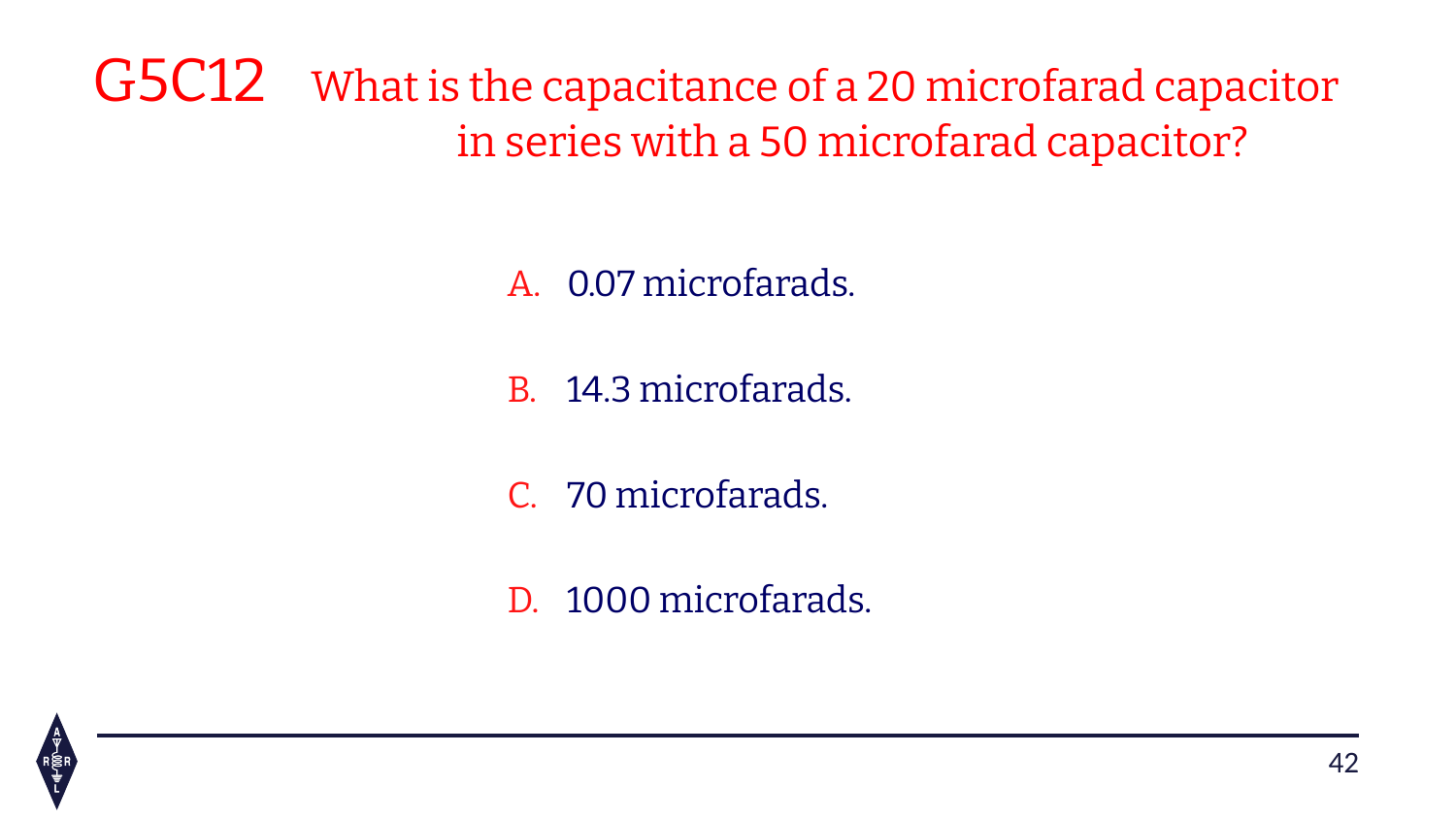

G5C12 	What is the capacitance of a 20 microfarad capacitor 					in series with a 50 microfarad capacitor?
0.07 microfarads.

14.3 microfarads.

70 microfarads.

1000 microfarads.
42